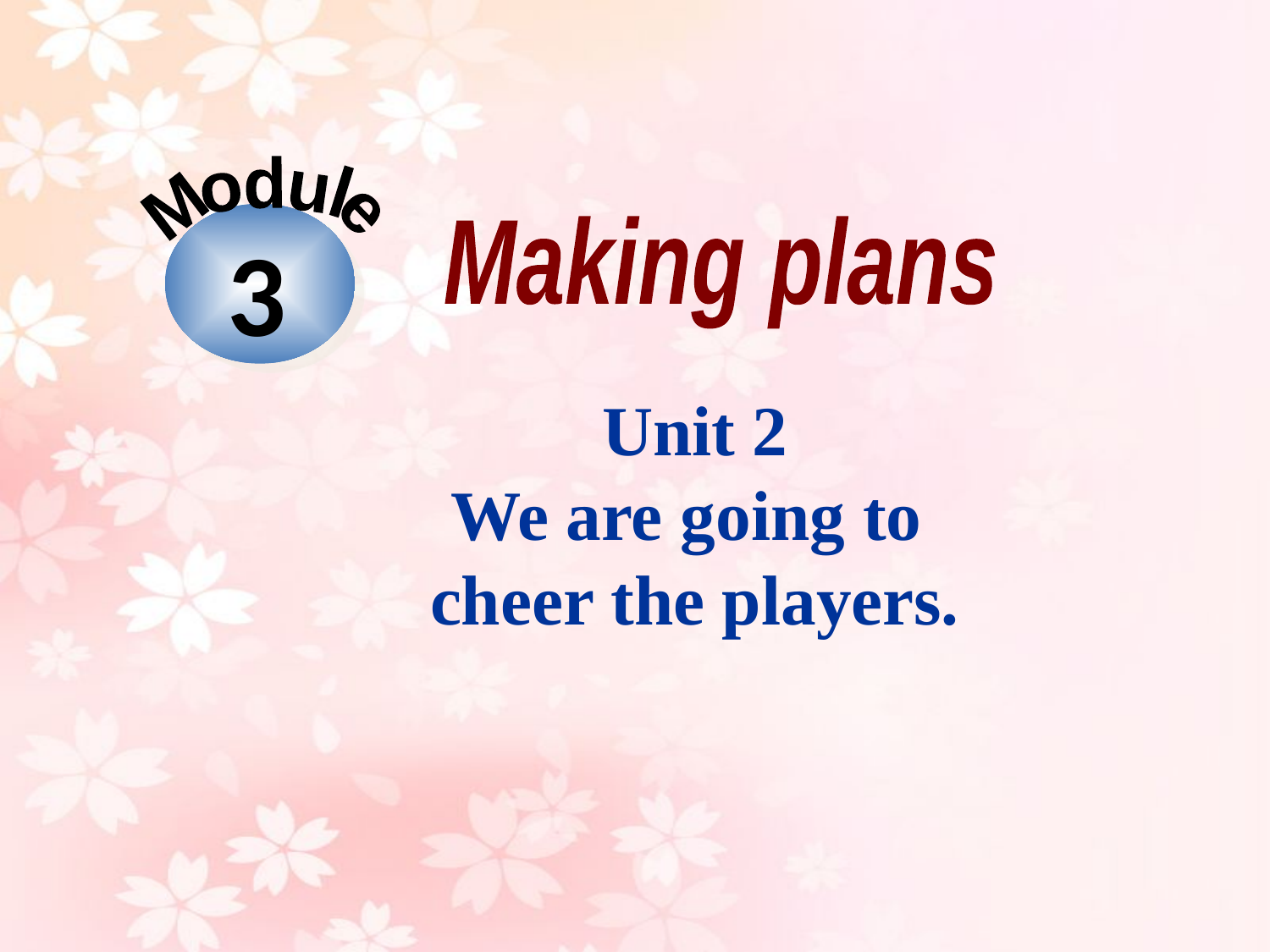

Module

3
Making plans
Unit 2
We are going to
cheer the players.